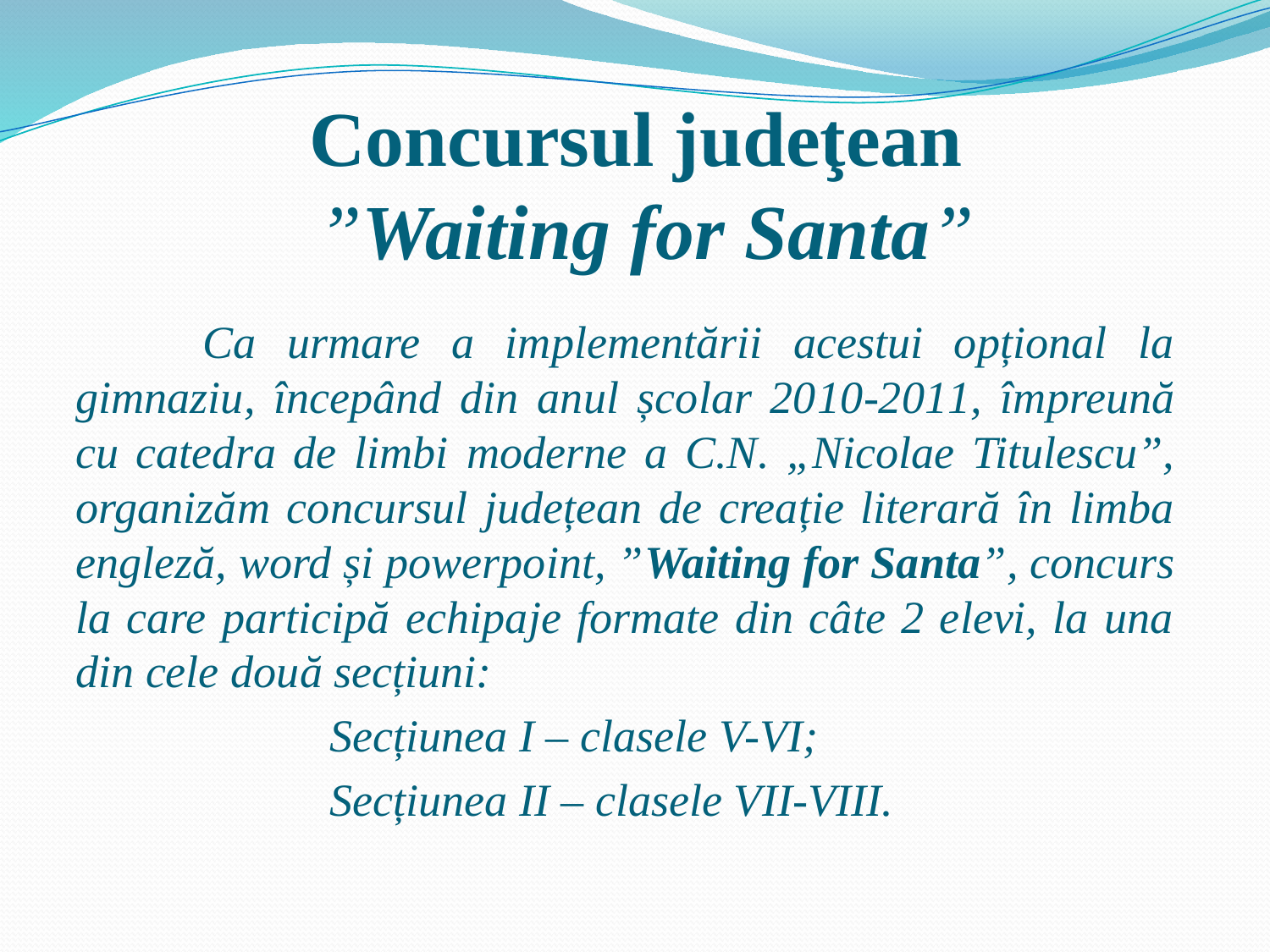

# Concursul judeţean ”Waiting for Santa”
		Ca urmare a implementării acestui opțional la gimnaziu, începând din anul școlar 2010-2011, împreună cu catedra de limbi moderne a C.N. „Nicolae Titulescu”, organizăm concursul județean de creație literară în limba engleză, word și powerpoint, ”Waiting for Santa”, concurs la care participă echipaje formate din câte 2 elevi, la una din cele două secțiuni:
			Secțiunea I – clasele V-VI;
			Secțiunea II – clasele VII-VIII.